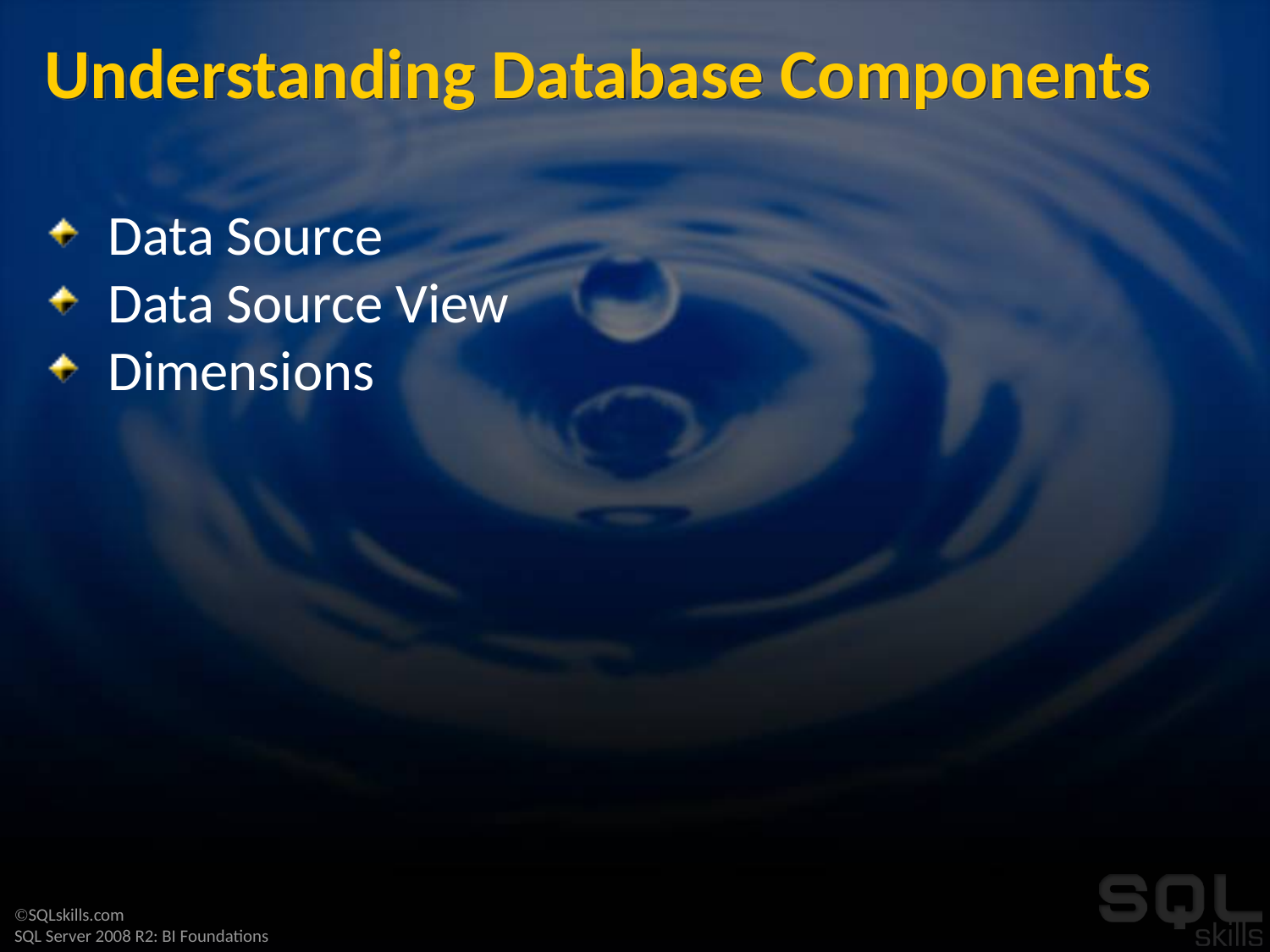

# Understanding Database Components
Data Source
Data Source View
Dimensions